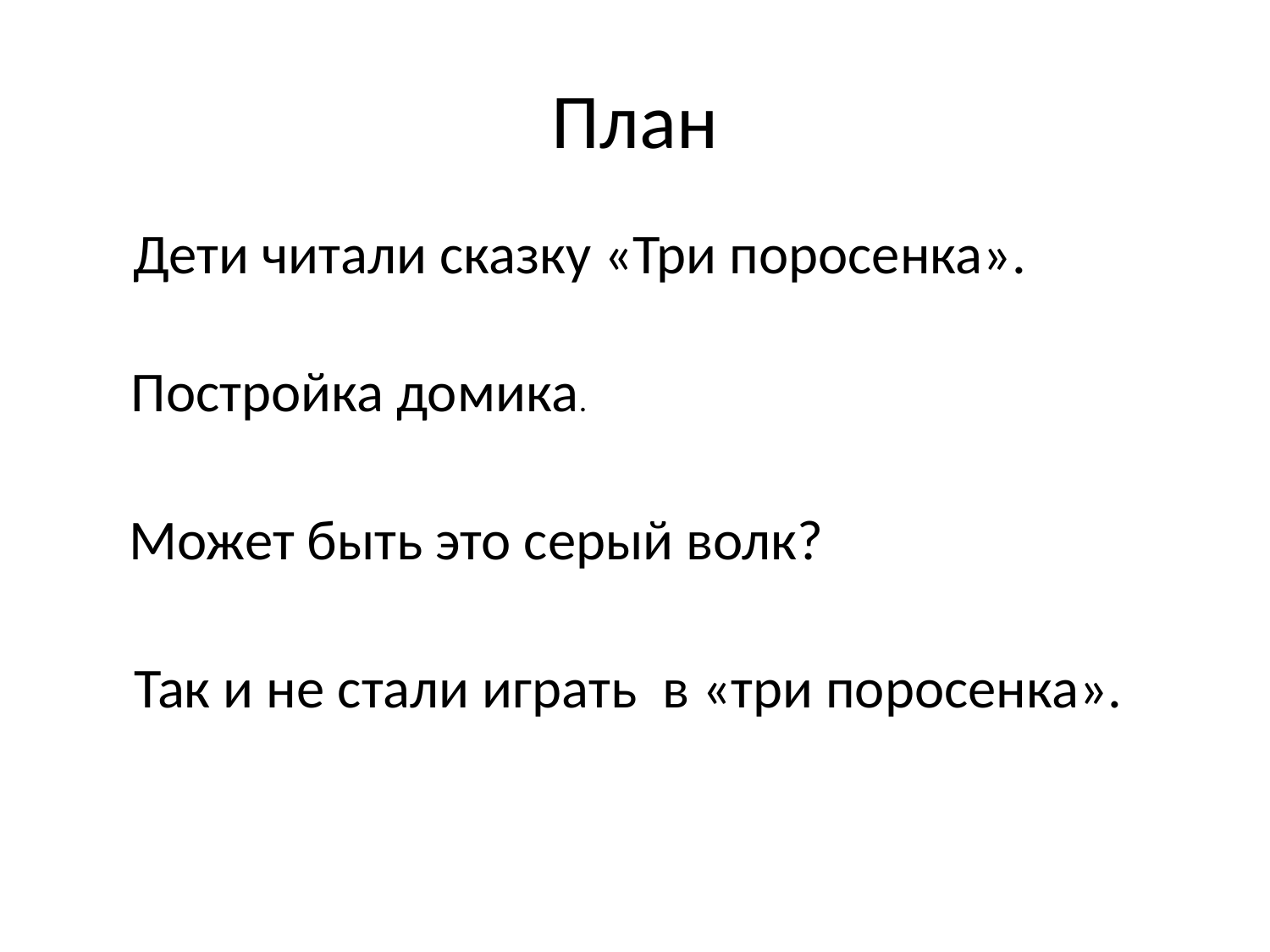

# План
Дети читали сказку «Три поросенка».
Постройка домика.
Может быть это серый волк?

Так и не стали играть  в «три поросенка».